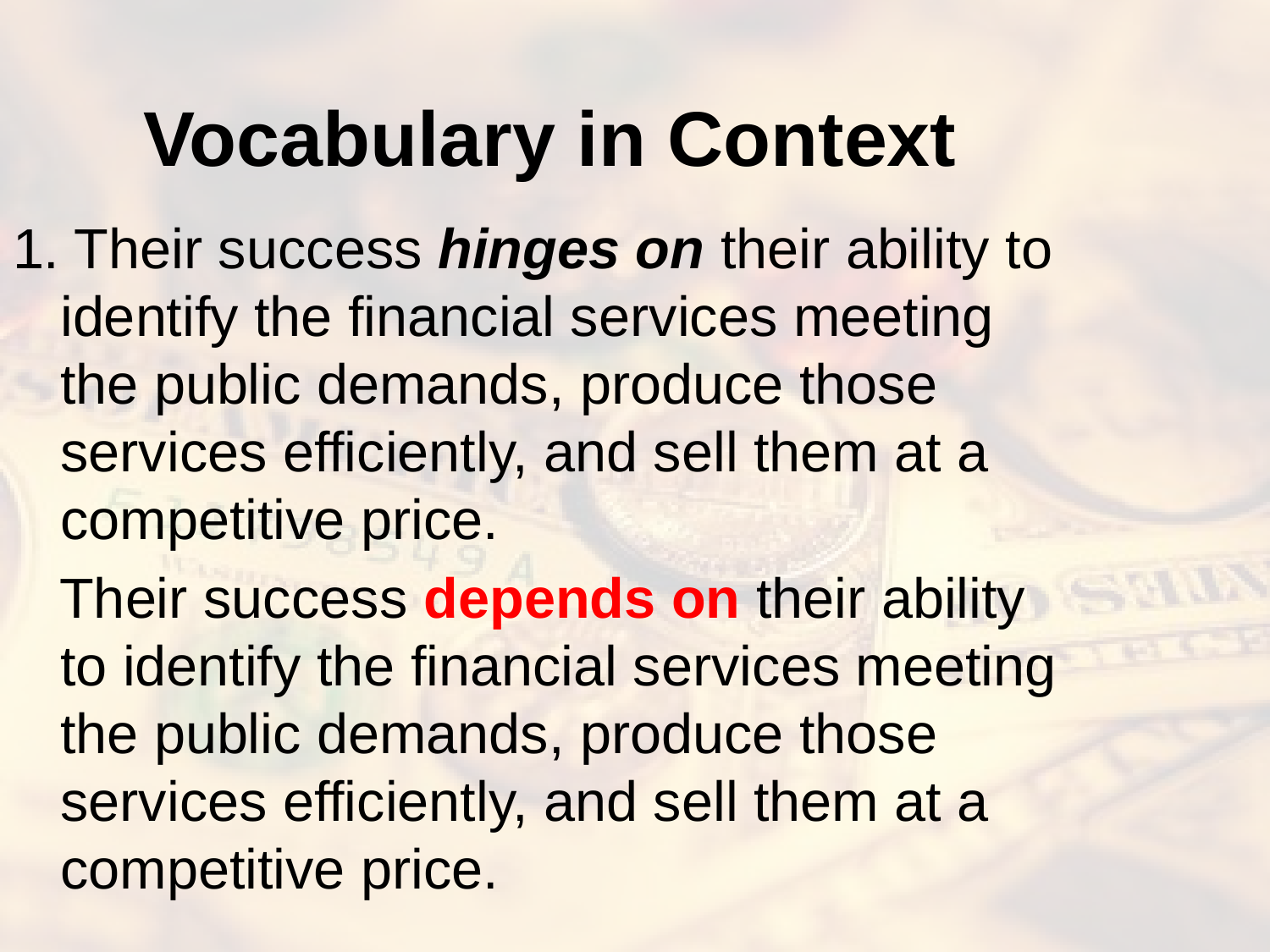

# Vocabulary in Context
1. Their success hinges on their ability to identify the financial services meeting the public demands, produce those services efficiently, and sell them at a competitive price.
   Their success depends on their ability to identify the financial services meeting the public demands, produce those services efficiently, and sell them at a competitive price.